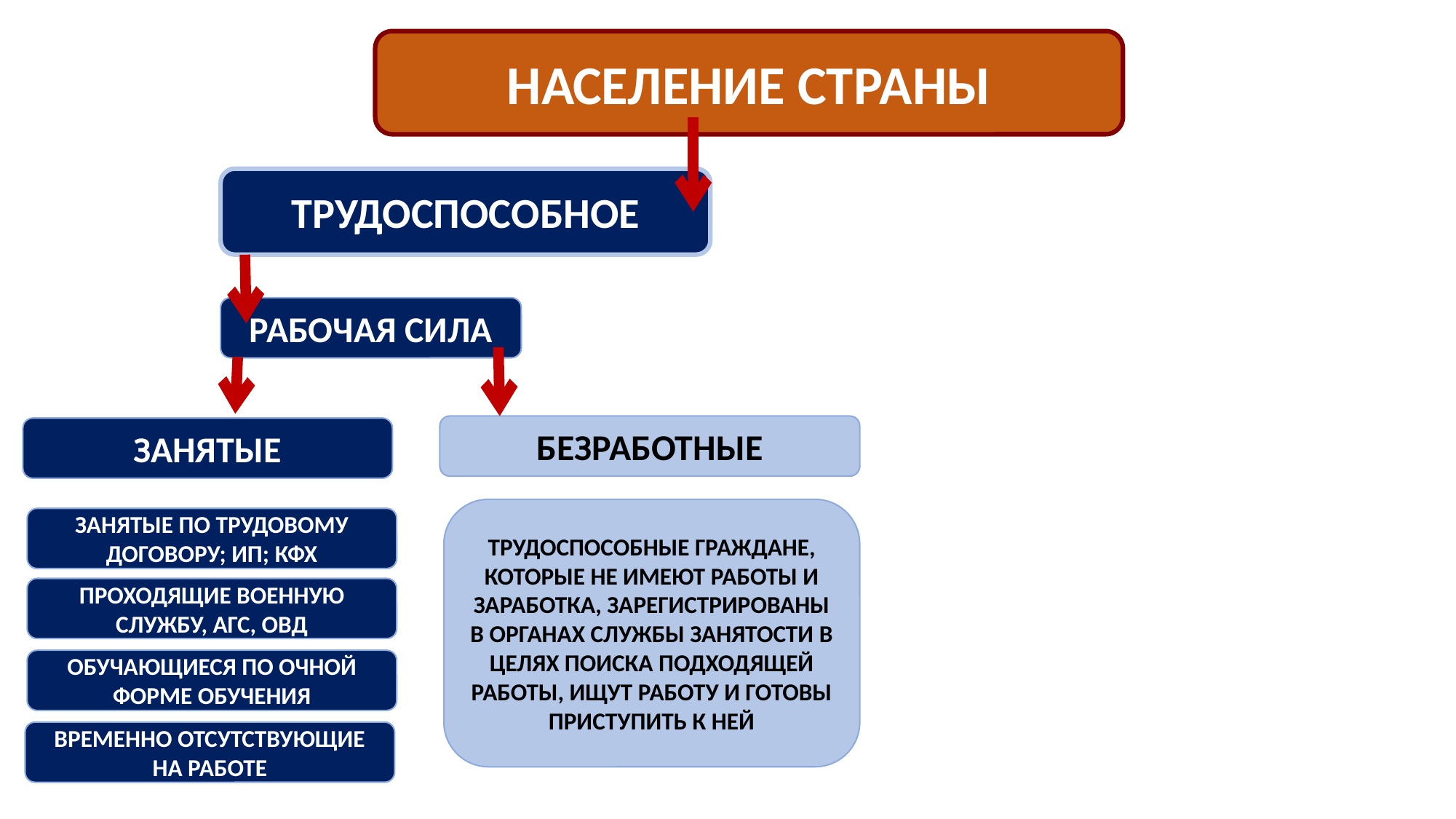

НАСЕЛЕНИЕ СТРАНЫ
ТРУДОСПОСОБНОЕ
РАБОЧАЯ СИЛА
БЕЗРАБОТНЫЕ
ЗАНЯТЫЕ
ТРУДОСПОСОБНЫЕ ГРАЖДАНЕ, КОТОРЫЕ НЕ ИМЕЮТ РАБОТЫ И ЗАРАБОТКА, ЗАРЕГИСТРИРОВАНЫ В ОРГАНАХ СЛУЖБЫ ЗАНЯТОСТИ В ЦЕЛЯХ ПОИСКА ПОДХОДЯЩЕЙ РАБОТЫ, ИЩУТ РАБОТУ И ГОТОВЫ ПРИСТУПИТЬ К НЕЙ
ЗАНЯТЫЕ ПО ТРУДОВОМУ ДОГОВОРУ; ИП; КФХ
ПРОХОДЯЩИЕ ВОЕННУЮ СЛУЖБУ, АГС, ОВД
ОБУЧАЮЩИЕСЯ ПО ОЧНОЙ ФОРМЕ ОБУЧЕНИЯ
ВРЕМЕННО ОТСУТСТВУЮЩИЕ НА РАБОТЕ